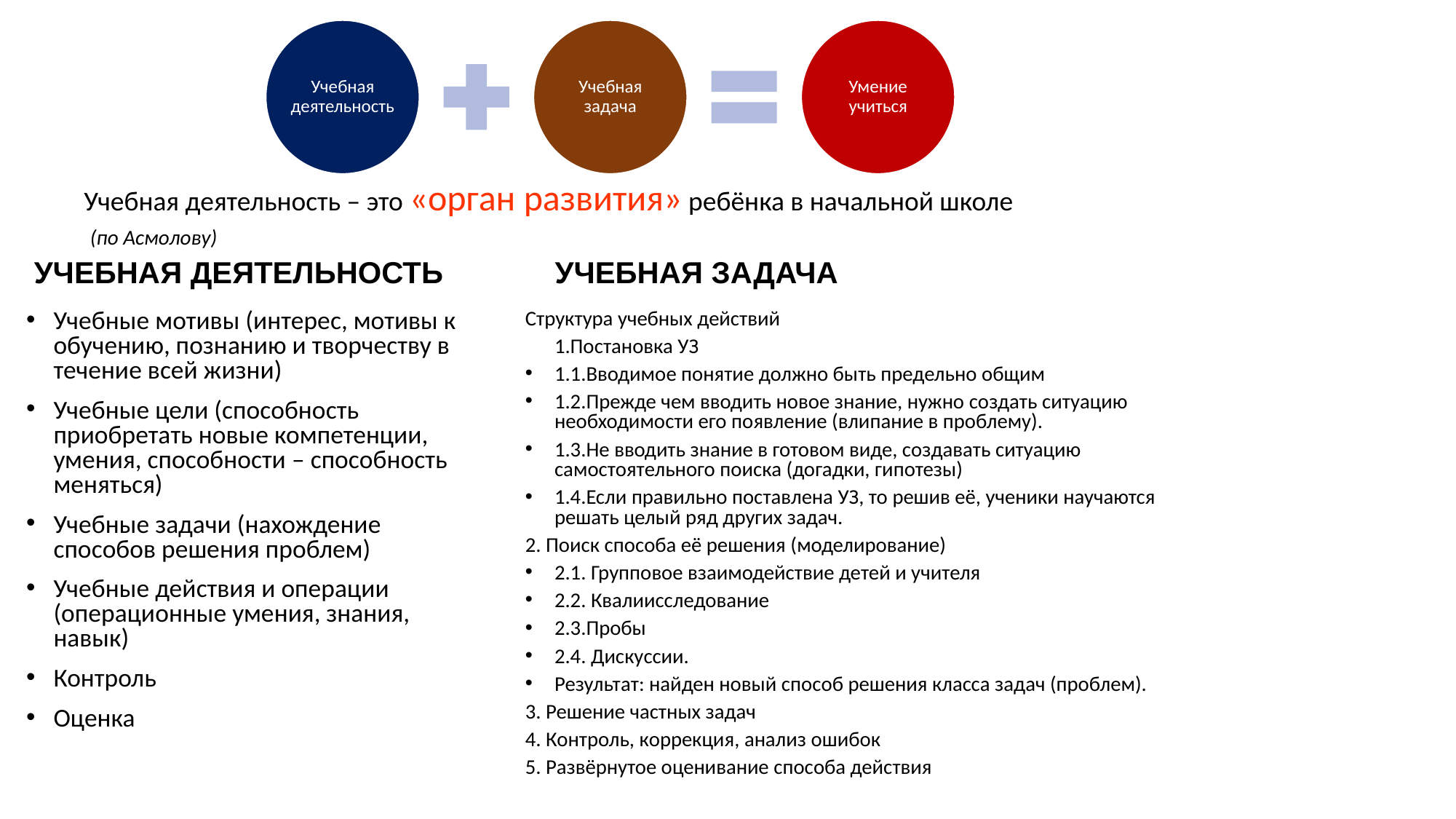

Учебная деятельность

Учебная задача

Умение учиться
Учебная деятельность – это «орган развития» ребёнка в начальной школе
 (по Асмолову)
# УЧЕБНАЯ ДЕЯТЕЛЬНОСТЬ
УЧЕБНАЯ ЗАДАЧА
Учебные мотивы (интерес, мотивы к обучению, познанию и творчеству в течение всей жизни)
Учебные цели (способность приобретать новые компетенции, умения, способности – способность меняться)
Учебные задачи (нахождение способов решения проблем)
Учебные действия и операции (операционные умения, знания, навык)
Контроль
Оценка

Структура учебных действий
	1.Постановка УЗ
1.1.Вводимое понятие должно быть предельно общим
1.2.Прежде чем вводить новое знание, нужно создать ситуацию необходимости его появление (влипание в проблему).
1.3.Не вводить знание в готовом виде, создавать ситуацию самостоятельного поиска (догадки, гипотезы)
1.4.Если правильно поставлена УЗ, то решив её, ученики научаются решать целый ряд других задач.
2. Поиск способа её решения (моделирование)
2.1. Групповое взаимодействие детей и учителя
2.2. Квалиисследование
2.3.Пробы
2.4. Дискуссии.
Результат: найден новый способ решения класса задач (проблем).
3. Решение частных задач
4. Контроль, коррекция, анализ ошибок
5. Развёрнутое оценивание способа действия